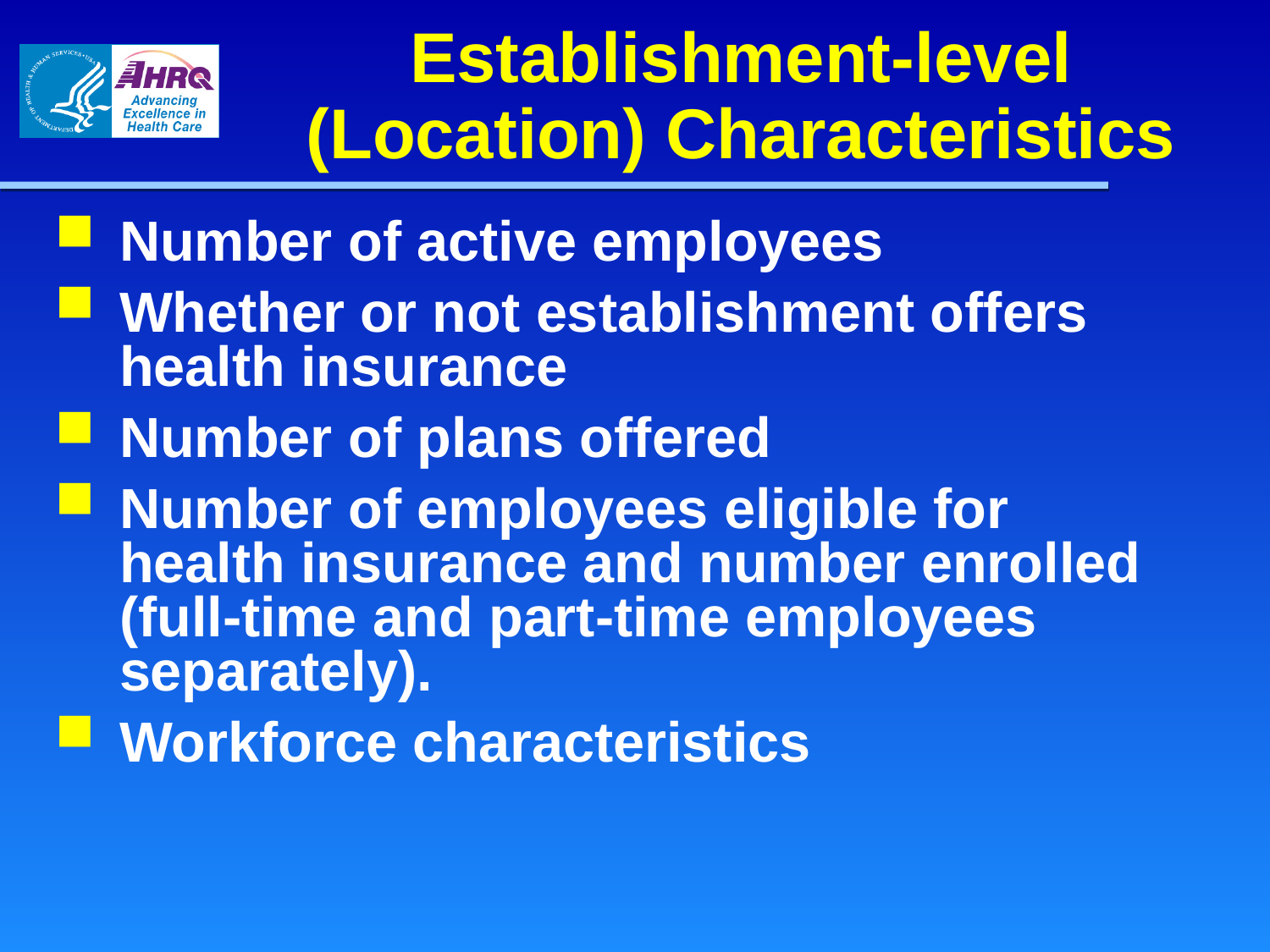

Establishment-level (Location) Characteristics
Number of active employees
Whether or not establishment offers health insurance
Number of plans offered
Number of employees eligible for health insurance and number enrolled (full-time and part-time employees separately).
Workforce characteristics